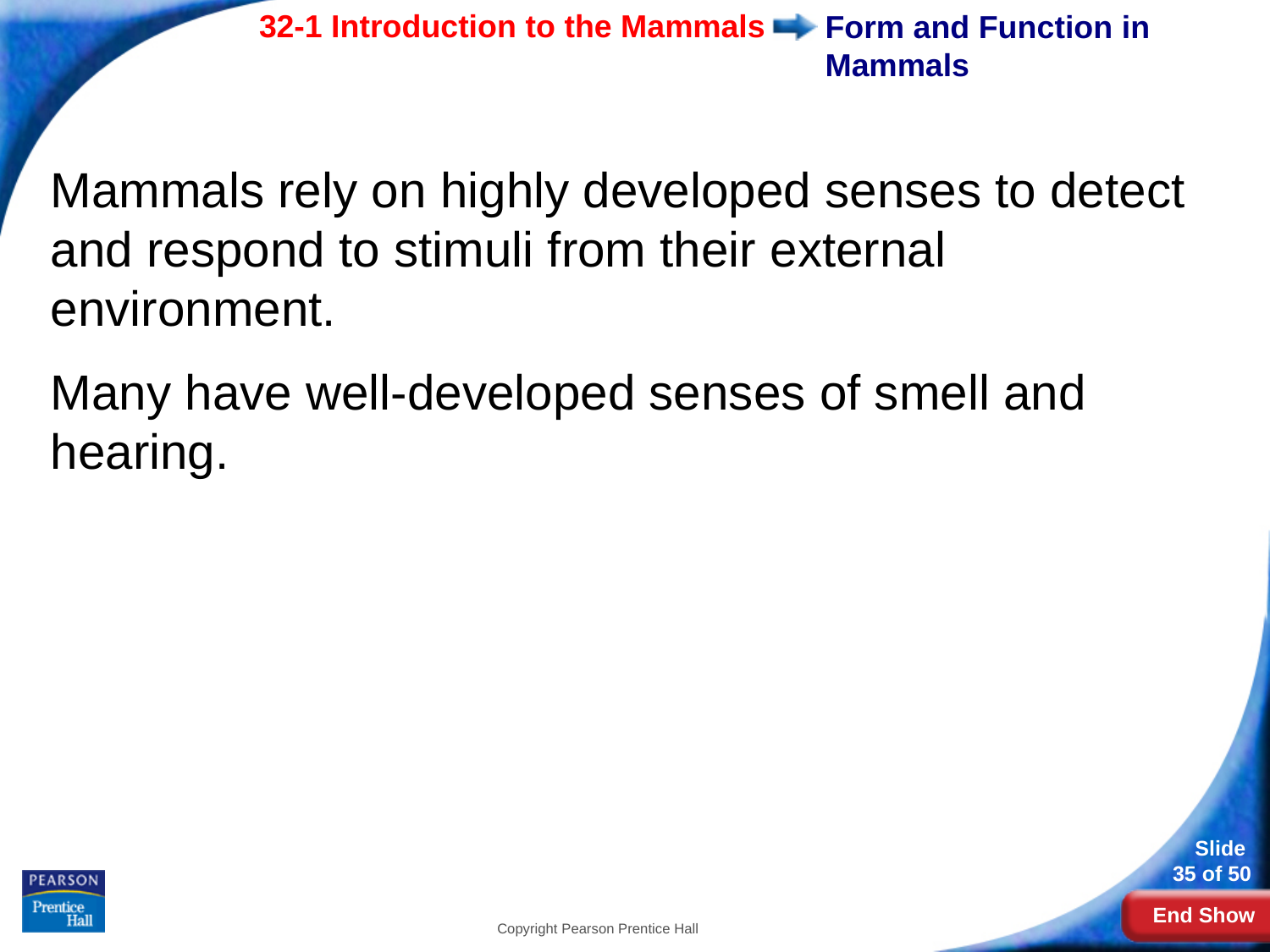

# Form and Function in Mammals
Mammals rely on highly developed senses to detect and respond to stimuli from their external environment.
Many have well-developed senses of smell and hearing.

Copyright Pearson Prentice Hall